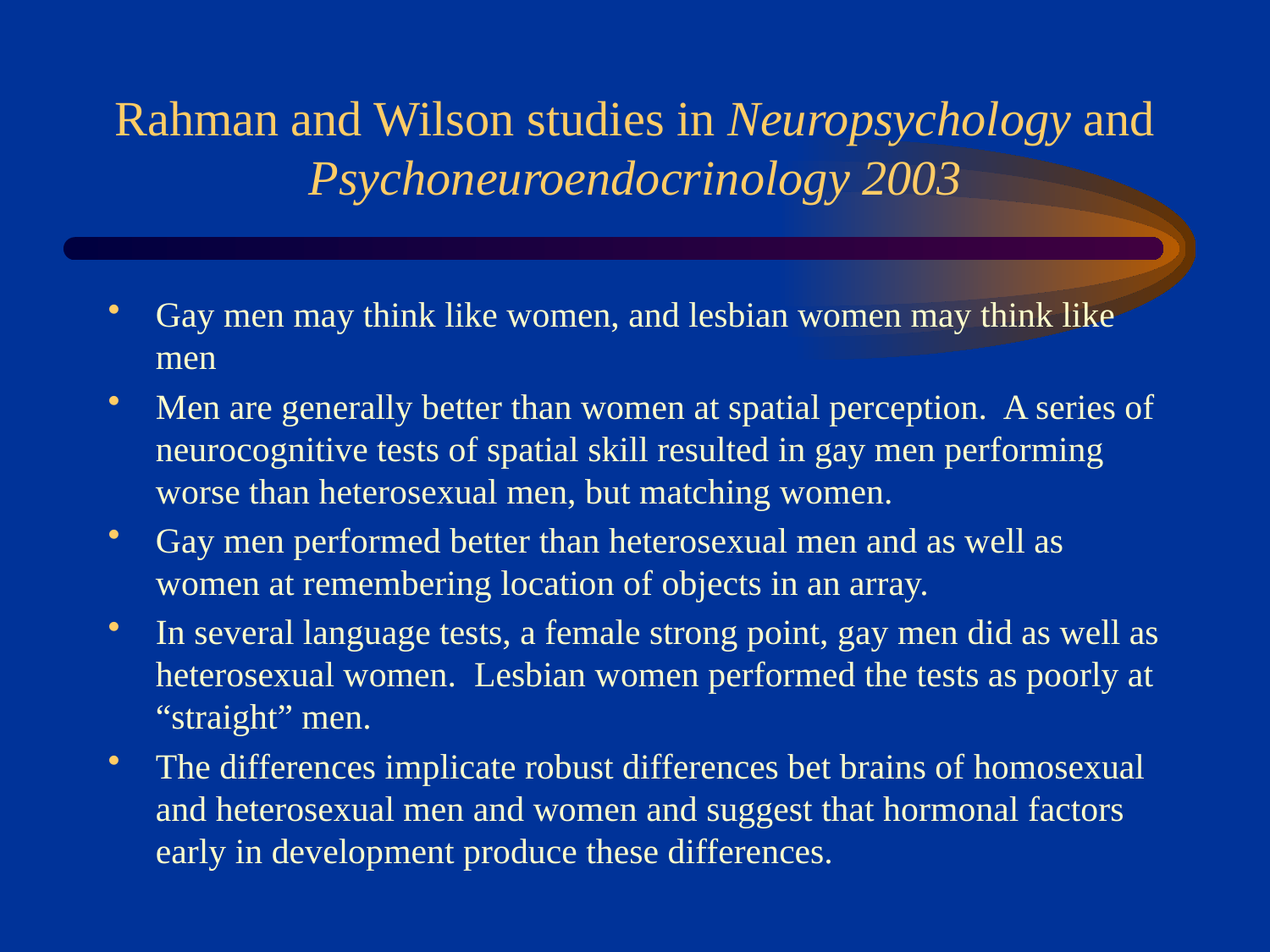

# Rahman and Wilson studies in Neuropsychology and Psychoneuroendocrinology 2003
Gay men may think like women, and lesbian women may think like men
Men are generally better than women at spatial perception.  A series of neurocognitive tests of spatial skill resulted in gay men performing worse than heterosexual men, but matching women.
Gay men performed better than heterosexual men and as well as women at remembering location of objects in an array.
In several language tests, a female strong point, gay men did as well as heterosexual women.  Lesbian women performed the tests as poorly at “straight” men.
The differences implicate robust differences bet brains of homosexual and heterosexual men and women and suggest that hormonal factors early in development produce these differences.